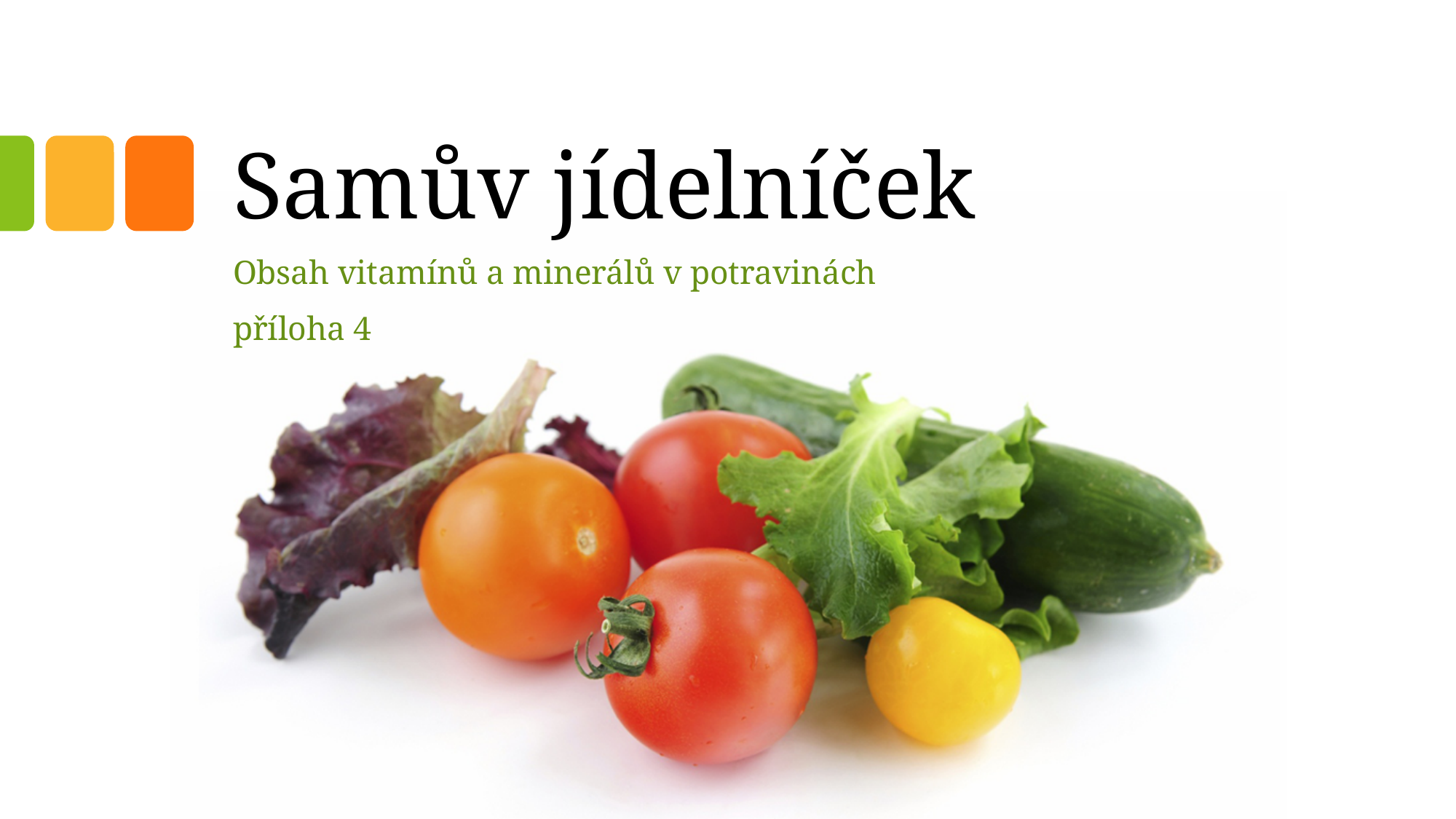

# Samův jídelníček
Obsah vitamínů a minerálů v potravinách
příloha 4